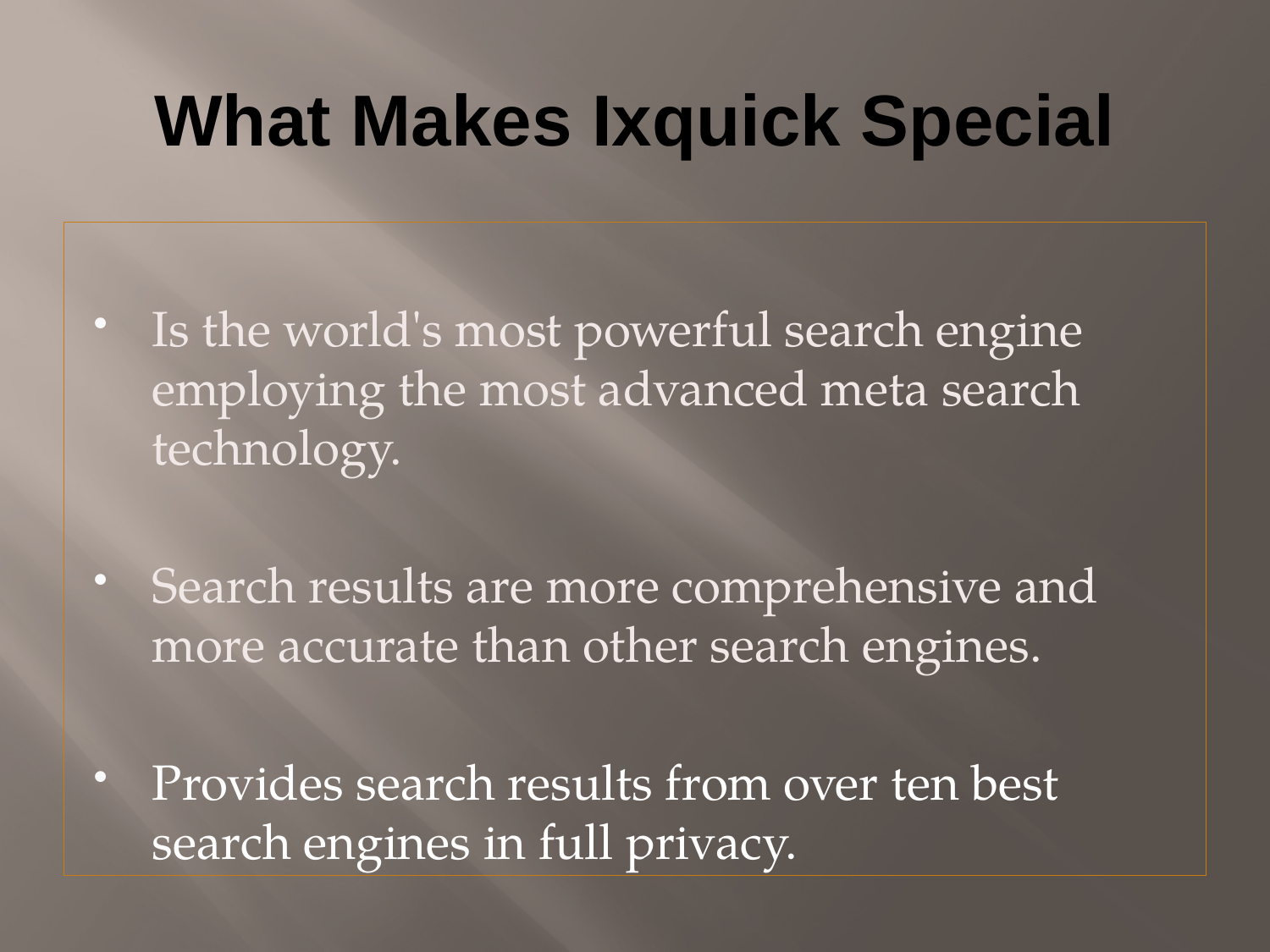

# What Makes Ixquick Special

Is the world's most powerful search engine employing the most advanced meta search technology.

Search results are more comprehensive and more accurate than other search engines.

Provides search results from over ten best search engines in full privacy.